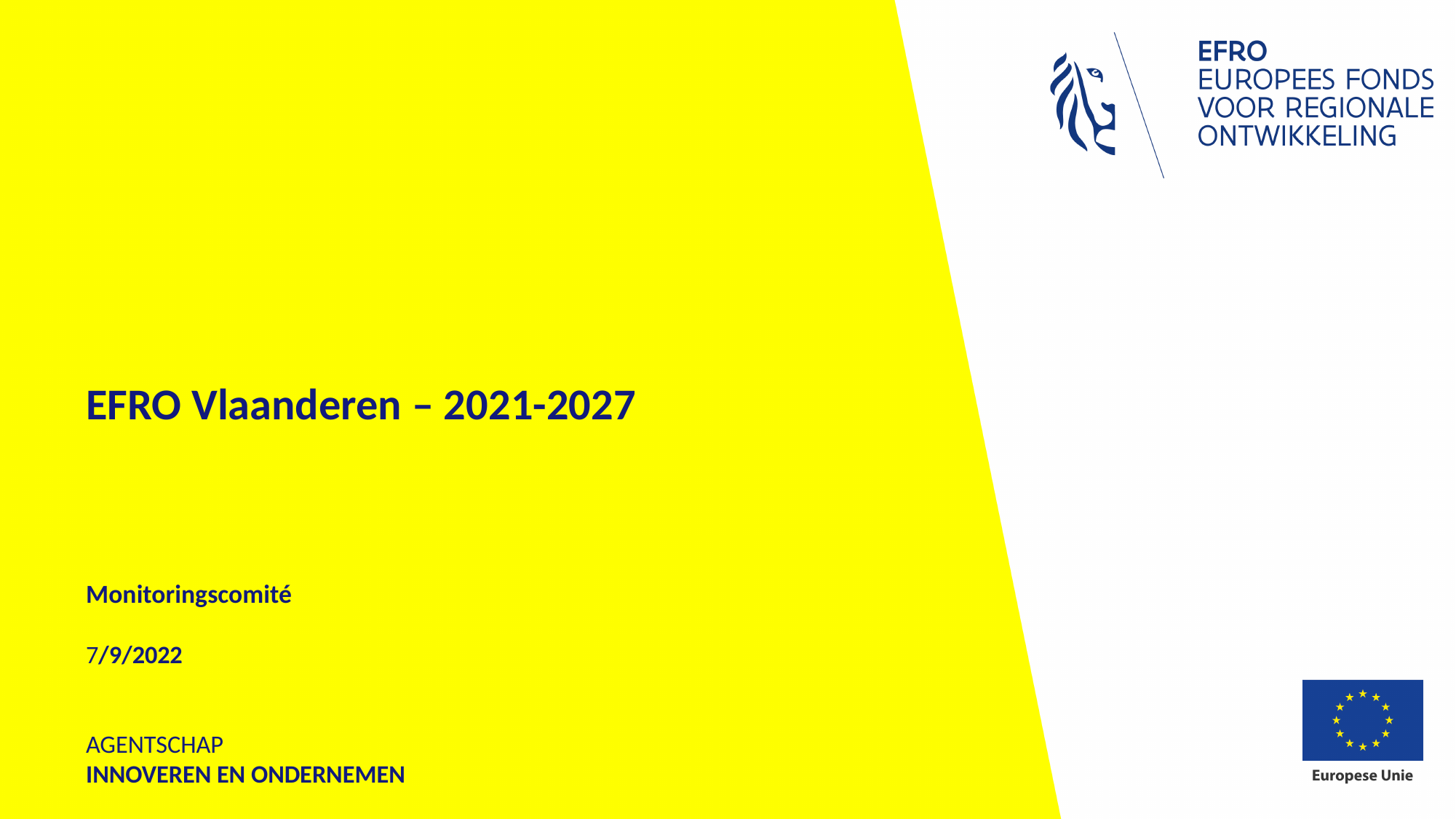

# EFRO Vlaanderen – 2021-2027 Monitoringscomité 7/9/2022 AGENTSCHAP INNOVEREN EN ONDERNEMEN